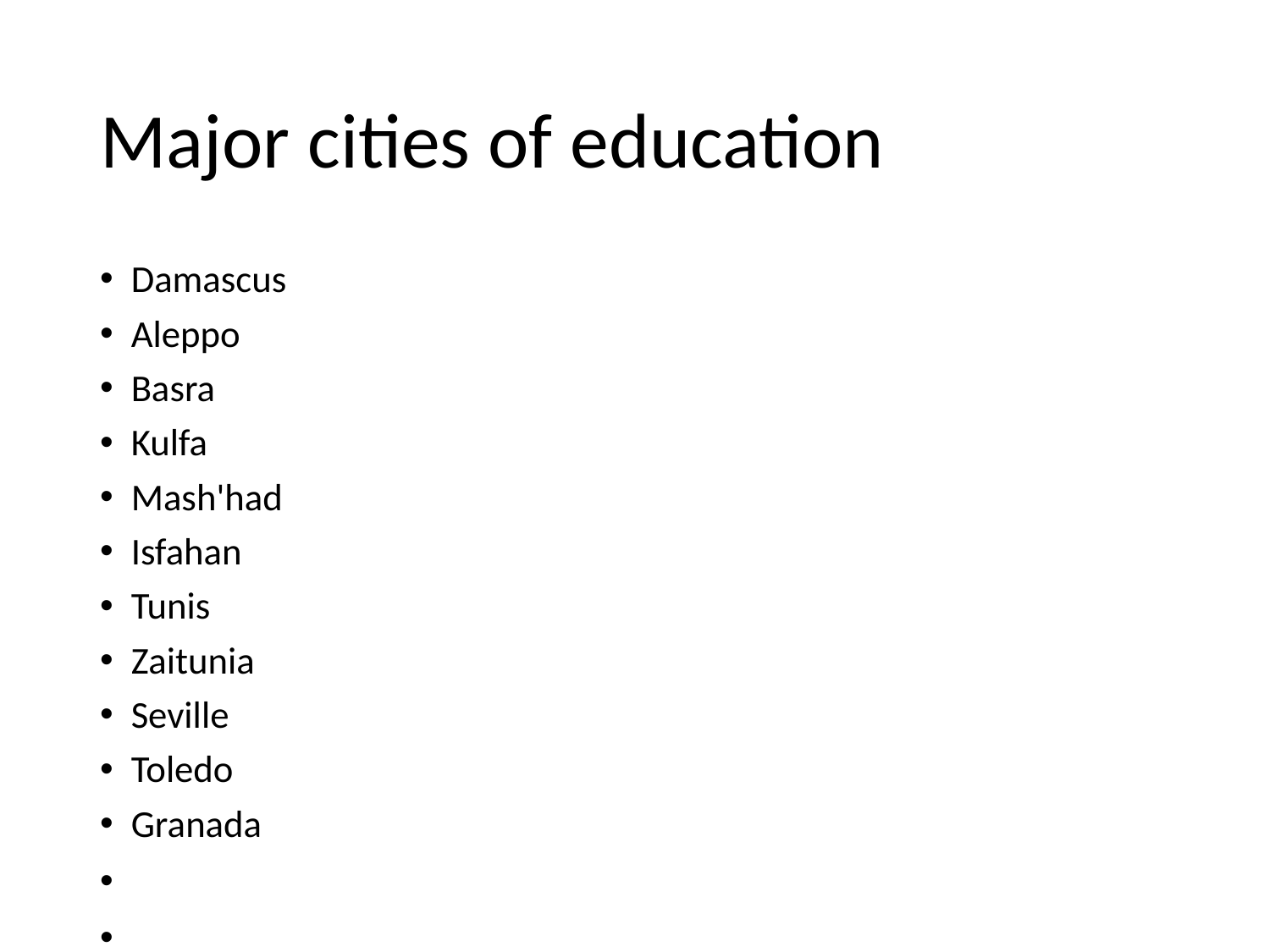

# Major cities of education
Damascus
Aleppo
Basra
Kulfa
Mash'had
Isfahan
Tunis
Zaitunia
Seville
Toledo
Granada